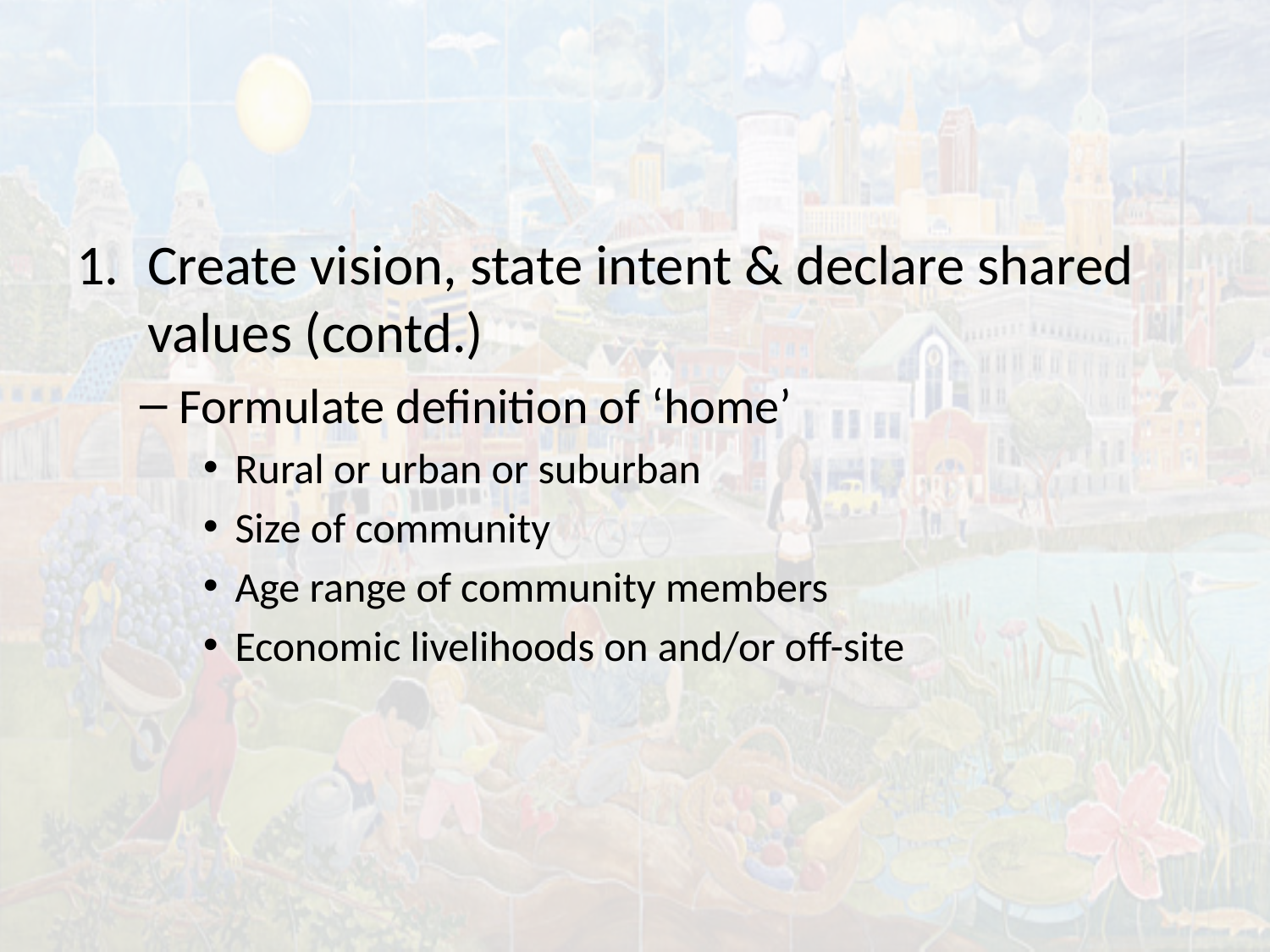

#
Create vision, state intent & declare shared values (contd.)
Formulate definition of ‘home’
Rural or urban or suburban
Size of community
Age range of community members
Economic livelihoods on and/or off-site